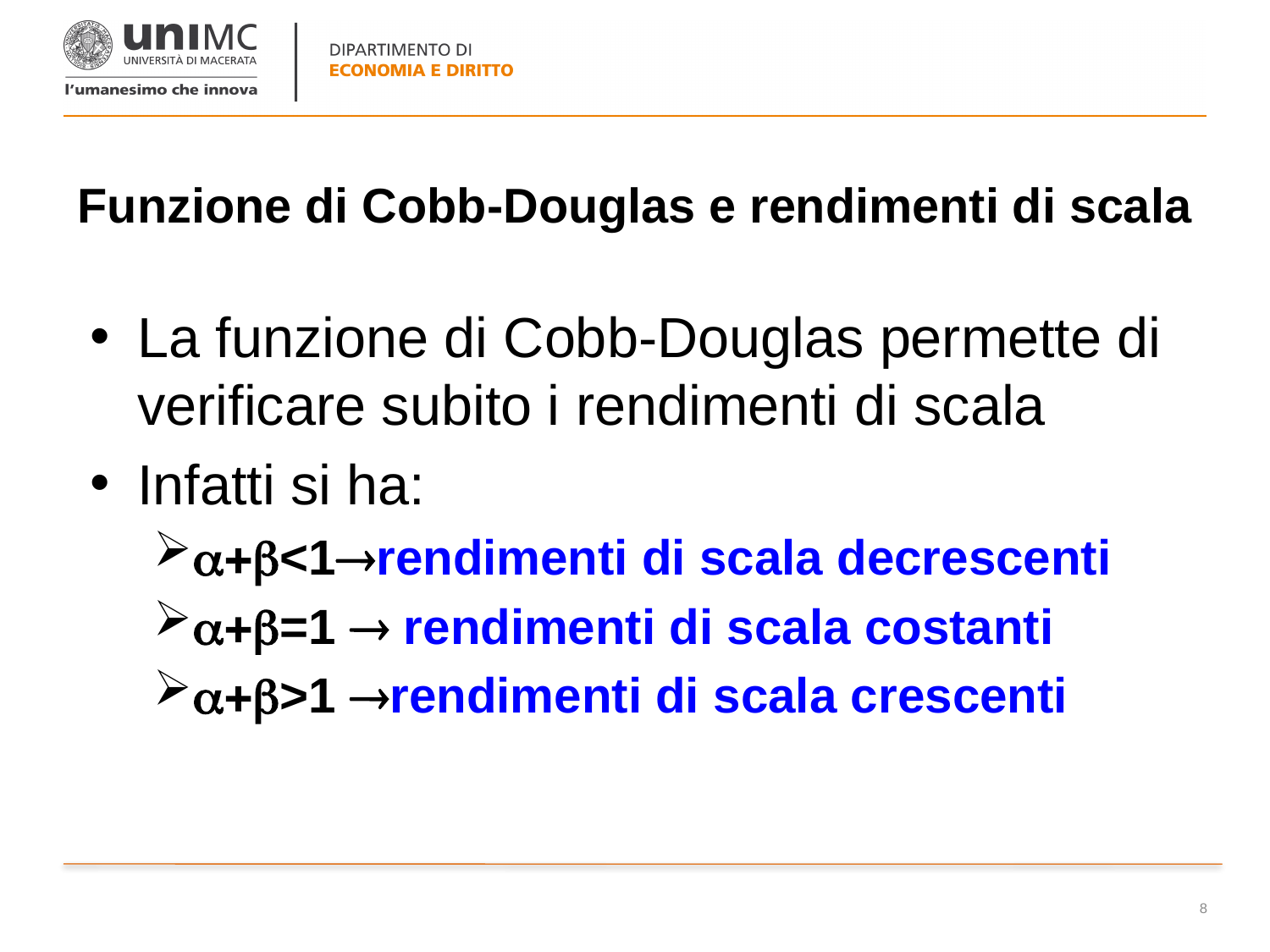

# Funzione di Cobb-Douglas e rendimenti di scala
La funzione di Cobb-Douglas permette di verificare subito i rendimenti di scala
Infatti si ha:
α+β<1→rendimenti di scala decrescenti
α+β=1 → rendimenti di scala costanti
α+β>1 →rendimenti di scala crescenti
8